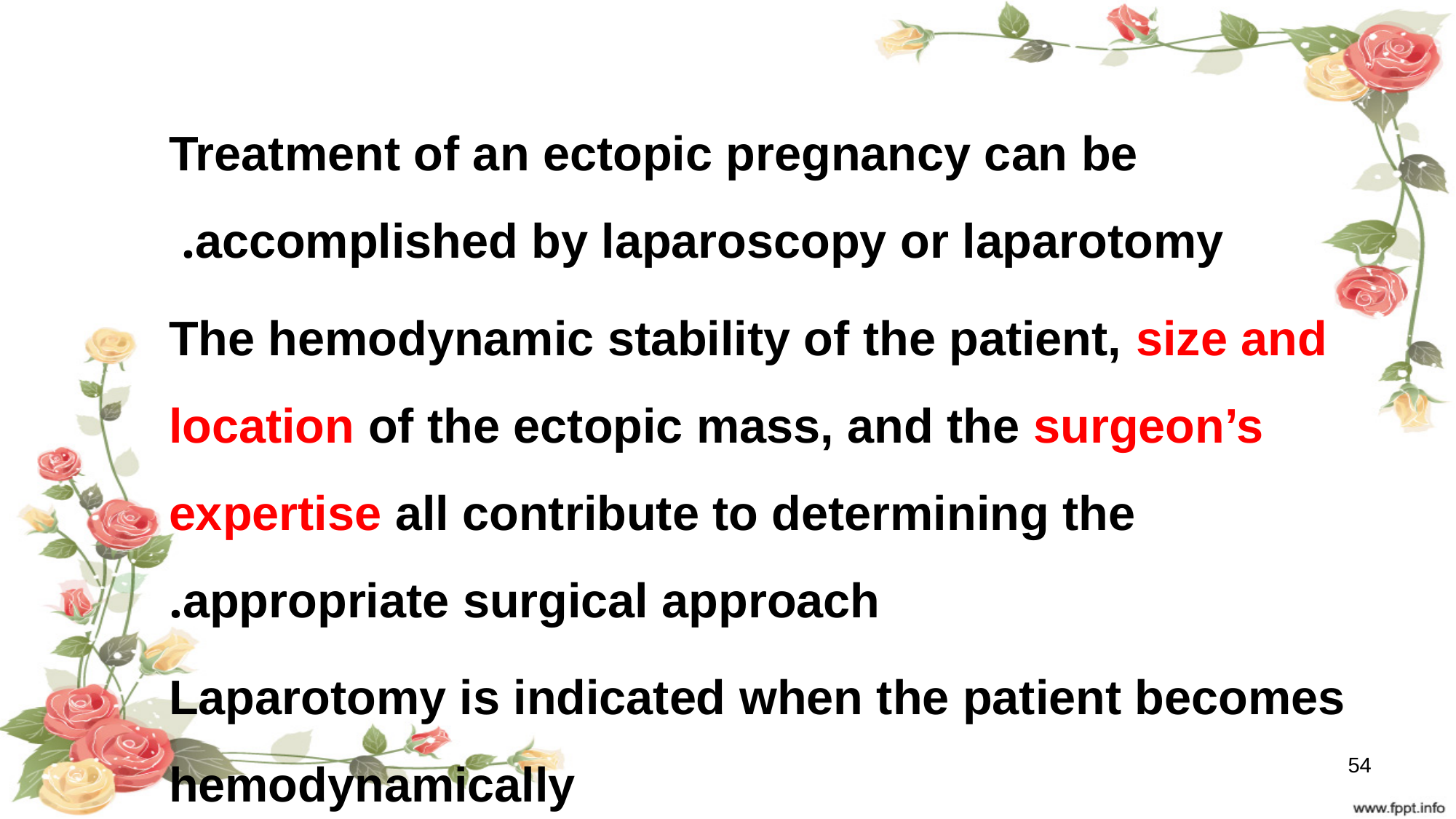

Treatment of an ectopic pregnancy can be accomplished by laparoscopy or laparotomy.
The hemodynamic stability of the patient, size and location of the ectopic mass, and the surgeon’s expertise all contribute to determining the appropriate surgical approach.
 Laparotomy is indicated when the patient becomes hemodynamically
unstable and an expedited abdominal entry is required.
54